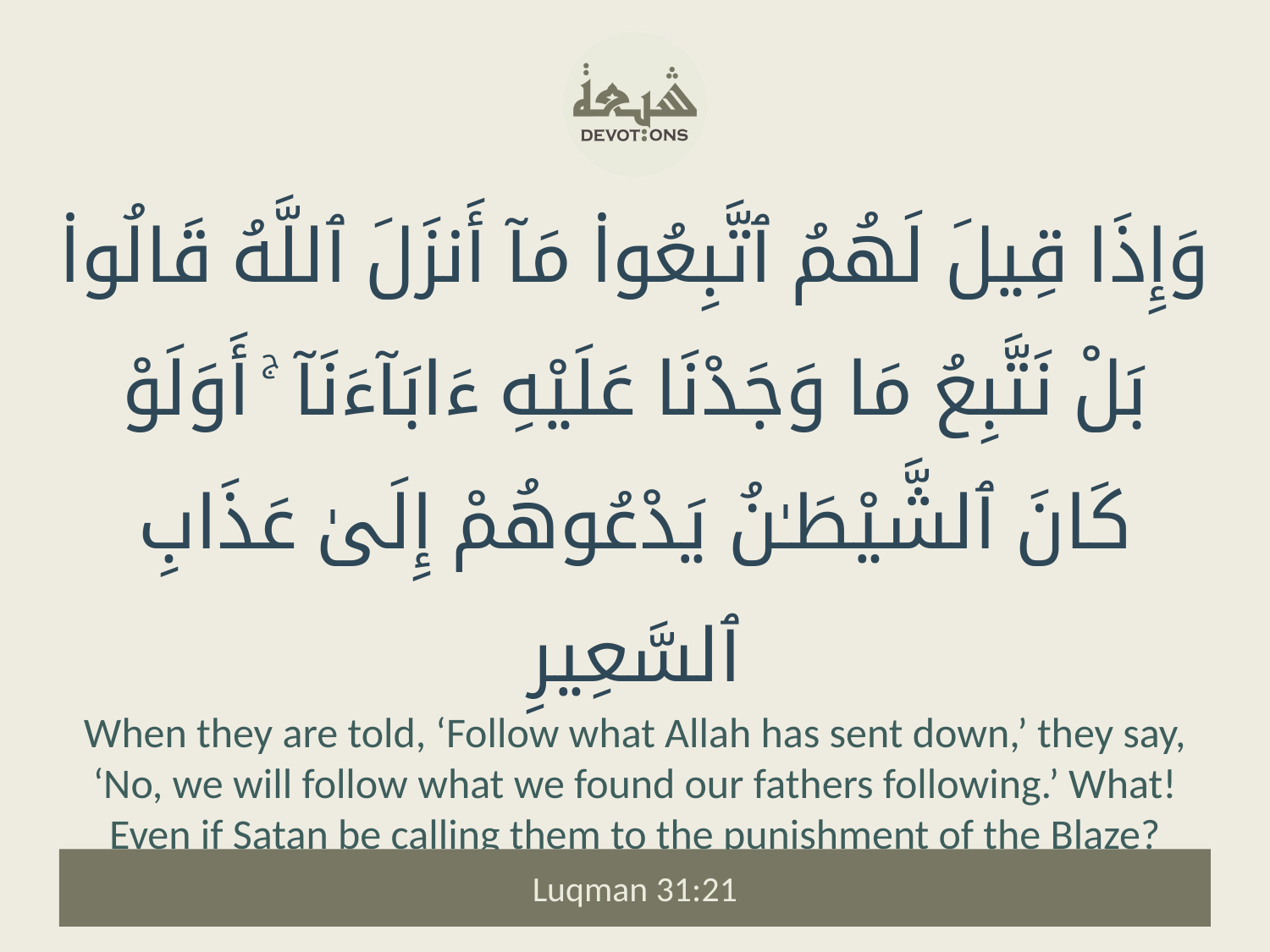

وَإِذَا قِيلَ لَهُمُ ٱتَّبِعُوا۟ مَآ أَنزَلَ ٱللَّهُ قَالُوا۟ بَلْ نَتَّبِعُ مَا وَجَدْنَا عَلَيْهِ ءَابَآءَنَآ ۚ أَوَلَوْ كَانَ ٱلشَّيْطَـٰنُ يَدْعُوهُمْ إِلَىٰ عَذَابِ ٱلسَّعِيرِ
When they are told, ‘Follow what Allah has sent down,’ they say, ‘No, we will follow what we found our fathers following.’ What! Even if Satan be calling them to the punishment of the Blaze?
Luqman 31:21